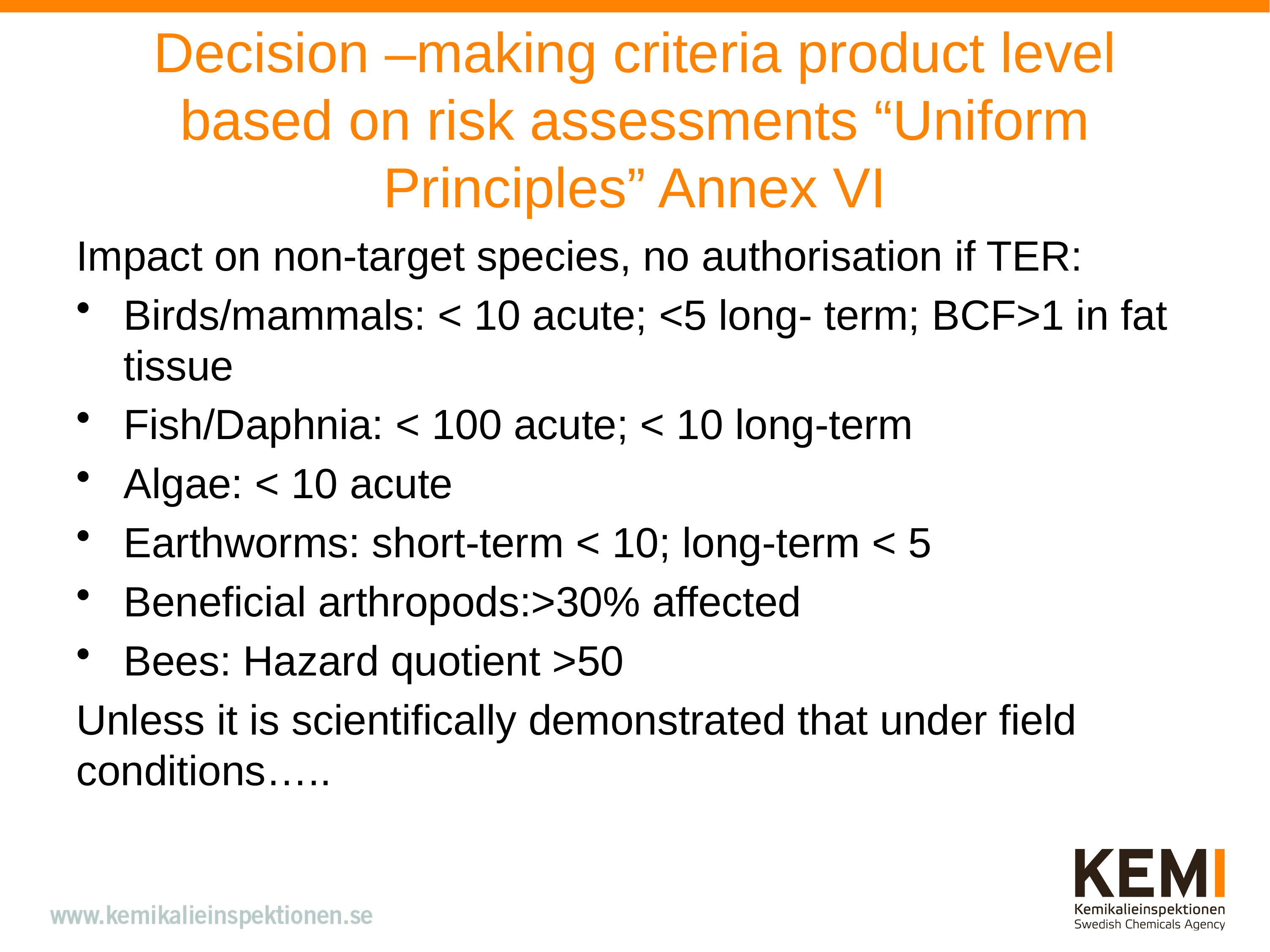

# Decision –making criteria product level based on risk assessments “Uniform Principles” Annex VI
Impact on non-target species, no authorisation if TER:
Birds/mammals: < 10 acute; <5 long- term; BCF>1 in fat tissue
Fish/Daphnia: < 100 acute; < 10 long-term
Algae: < 10 acute
Earthworms: short-term < 10; long-term < 5
Beneficial arthropods:>30% affected
Bees: Hazard quotient >50
Unless it is scientifically demonstrated that under field conditions…..